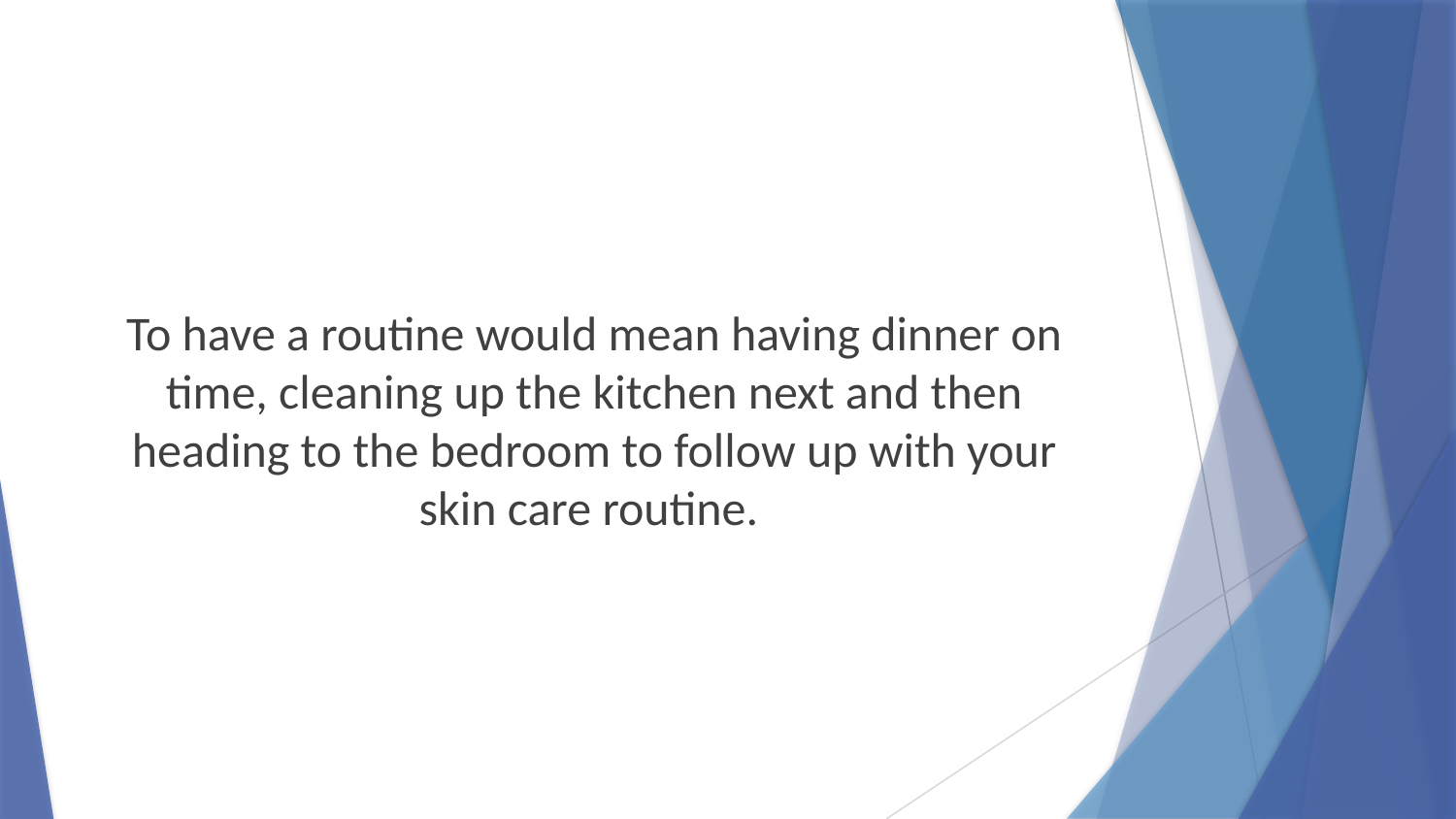

To have a routine would mean having dinner on time, cleaning up the kitchen next and then heading to the bedroom to follow up with your skin care routine.